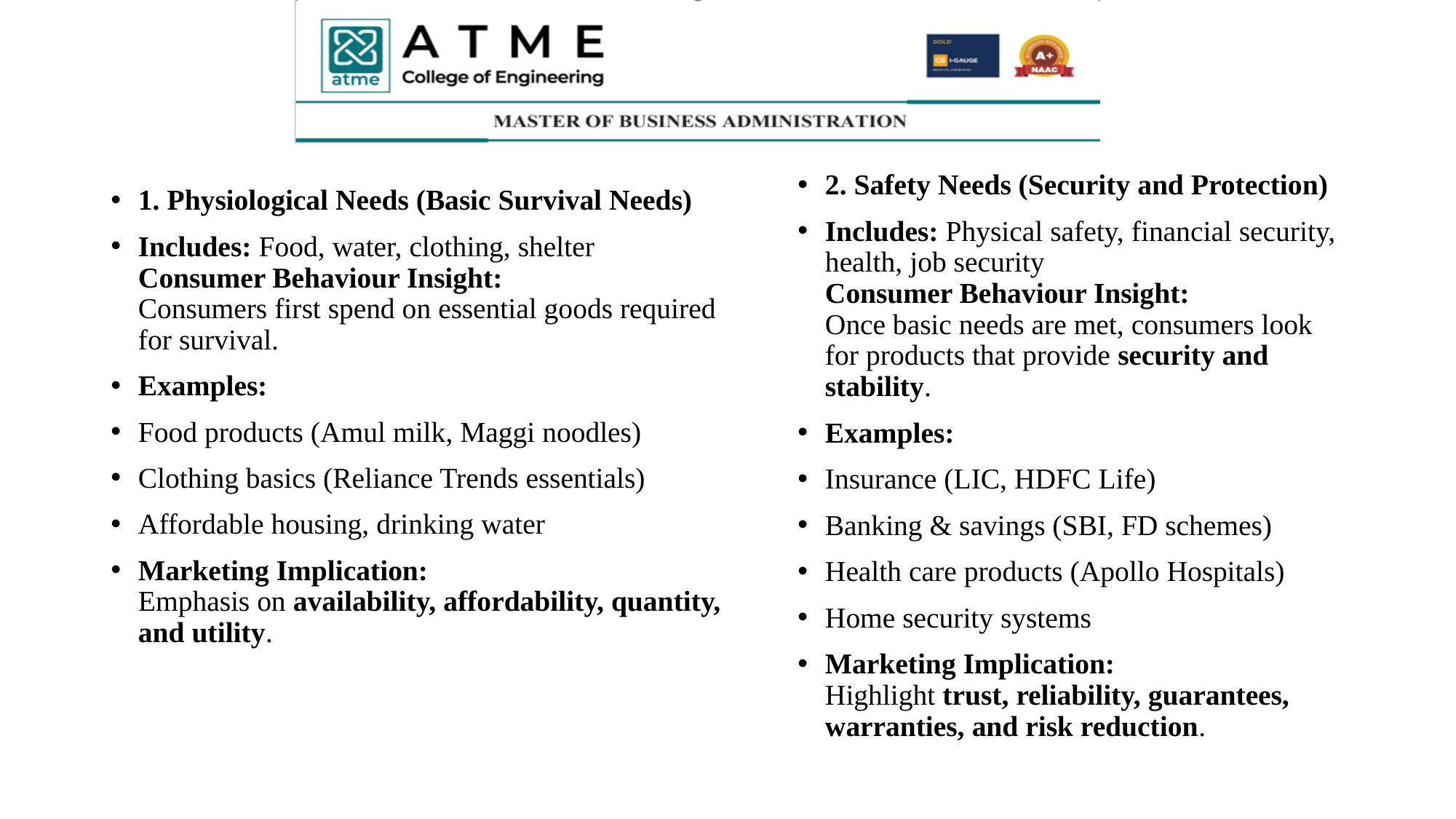

#
2. Safety Needs (Security and Protection)
Includes: Physical safety, financial security, health, job security
Consumer Behaviour Insight:
Once basic needs are met, consumers look for products that provide security and stability.
Examples:
Insurance (LIC, HDFC Life)
Banking & savings (SBI, FD schemes)
Health care products (Apollo Hospitals)
Home security systems
Marketing Implication:
Highlight trust, reliability, guarantees, warranties, and risk reduction.

1. Physiological Needs (Basic Survival Needs)
Includes: Food, water, clothing, shelter
Consumer Behaviour Insight:
Consumers first spend on essential goods required for survival.
Examples:
Food products (Amul milk, Maggi noodles)
Clothing basics (Reliance Trends essentials)
Affordable housing, drinking water
Marketing Implication:
Emphasis on availability, affordability, quantity, and utility.